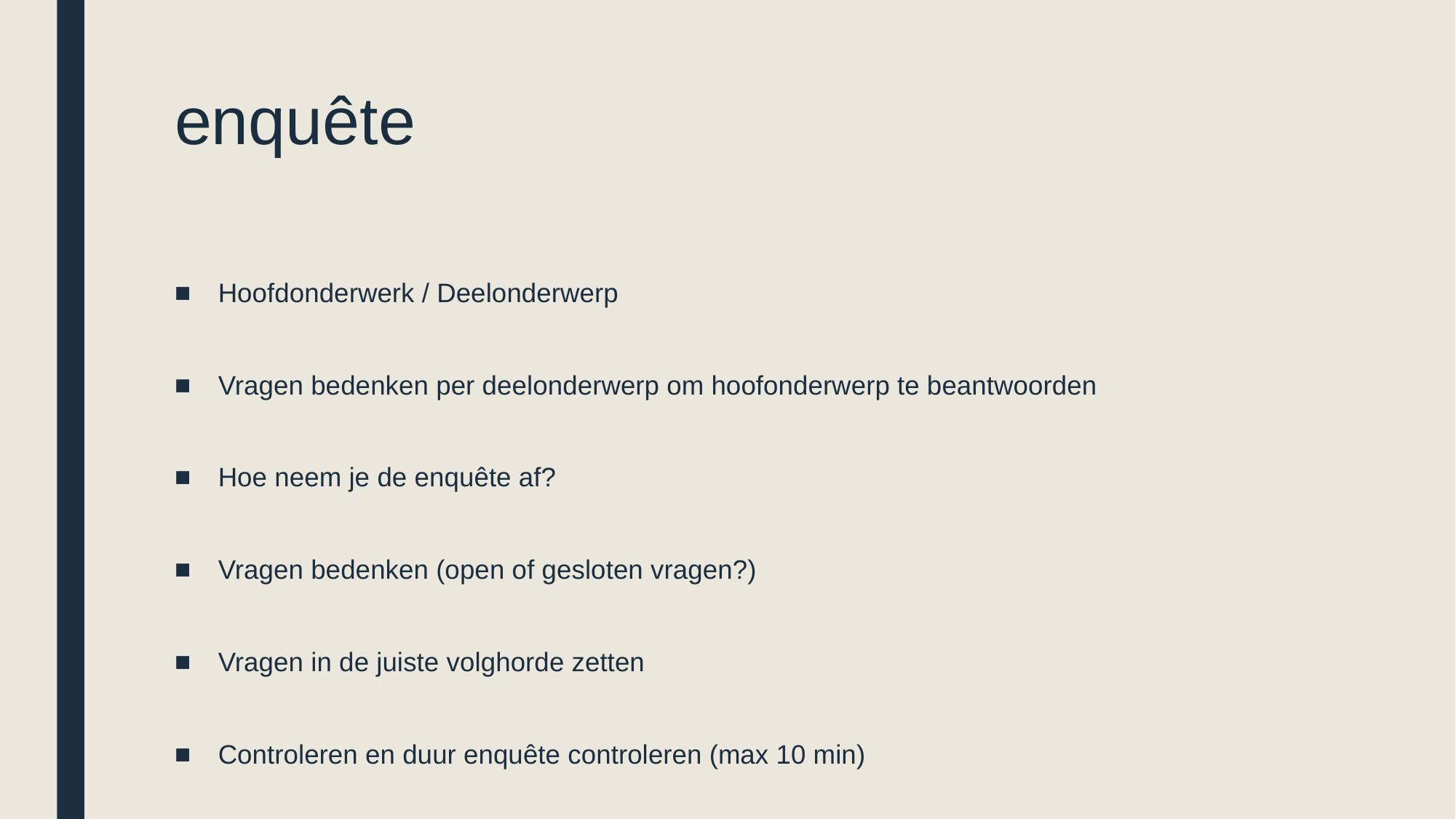

# enquête
Hoofdonderwerk / Deelonderwerp

Vragen bedenken per deelonderwerp om hoofonderwerp te beantwoorden

Hoe neem je de enquête af?

Vragen bedenken (open of gesloten vragen?)

Vragen in de juiste volghorde zetten

Controleren en duur enquête controleren (max 10 min)